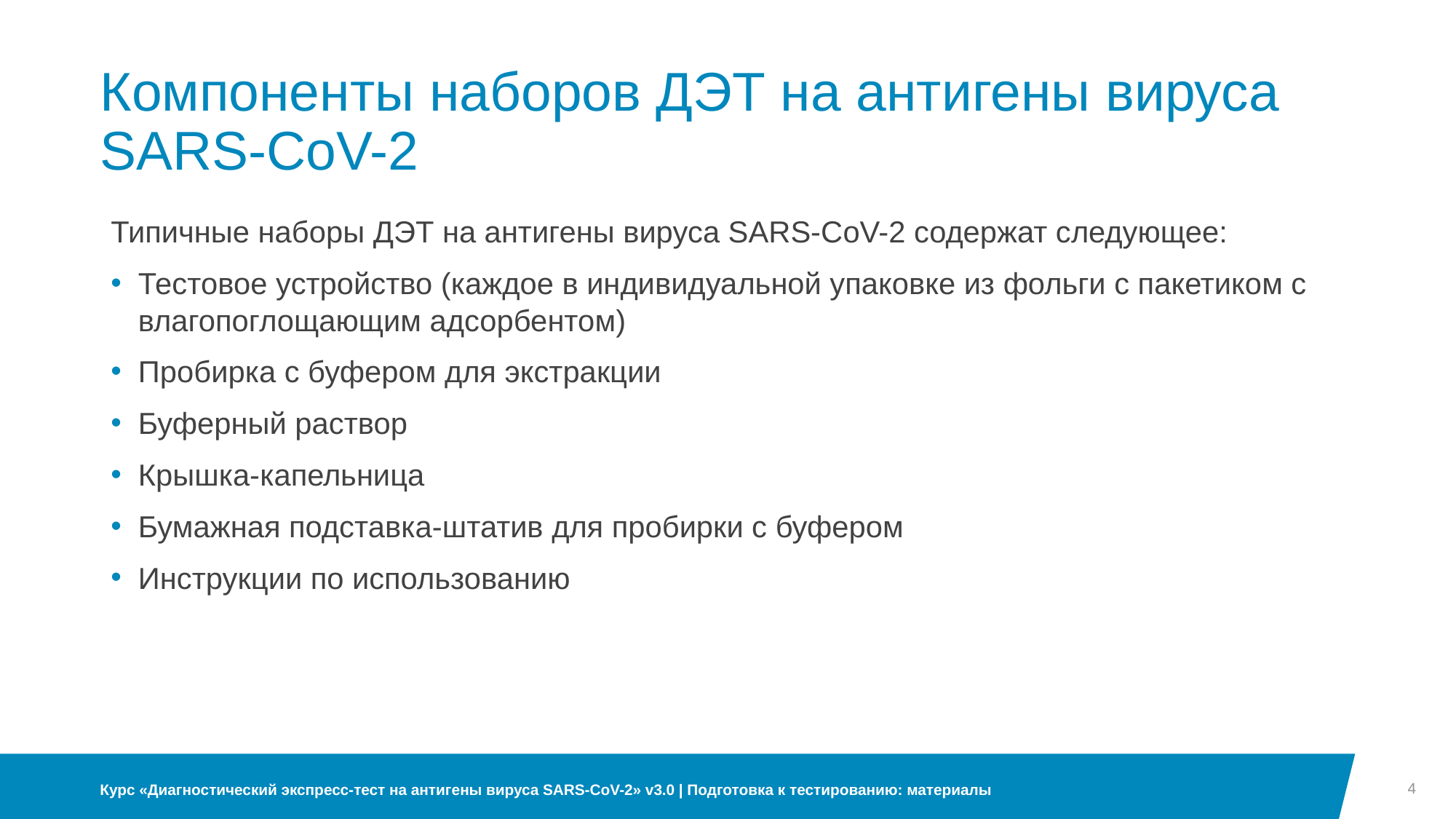

Компоненты наборов ДЭТ на антигены вируса SARS-CoV-2
Типичные наборы ДЭТ на антигены вируса SARS-CoV-2 содержат следующее:
Тестовое устройство (каждое в индивидуальной упаковке из фольги с пакетиком с влагопоглощающим адсорбентом)
Пробирка с буфером для экстракции
Буферный раствор
Крышка-капельница
Бумажная подставка-штатив для пробирки с буфером
Инструкции по использованию

4
Курс «Диагностический экспресс-тест на антигены вируса SARS-CoV-2» v3.0 | Подготовка к тестированию: материалы